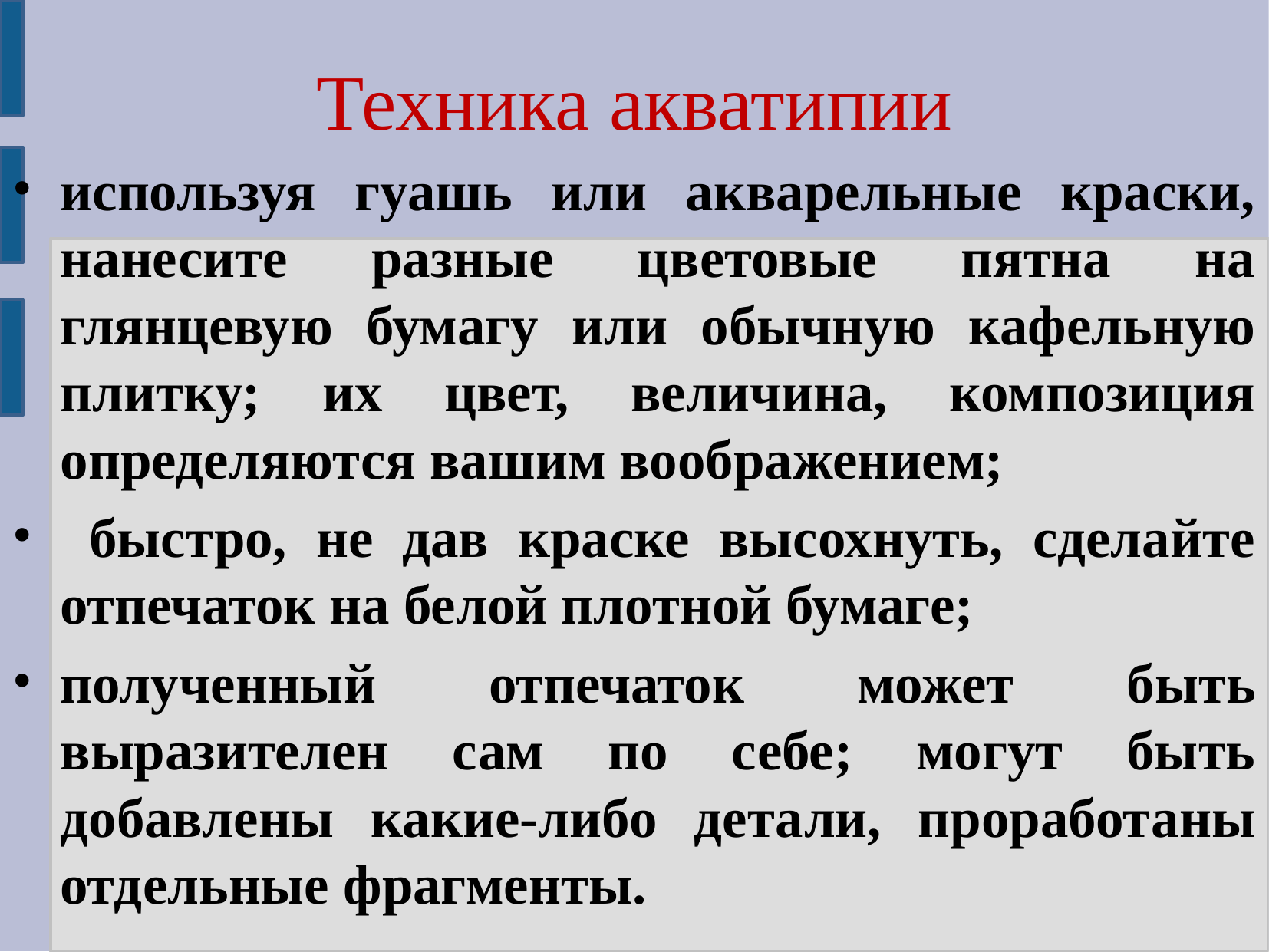

Техника акватипии
используя гуашь или акварельные краски, нанесите разные цветовые пятна на глянцевую бумагу или обычную кафельную плитку; их цвет, величина, композиция определяются вашим воображением;
 быстро, не дав краске высохнуть, сделайте отпечаток на белой плотной бумаге;
полученный отпечаток может быть выразителен сам по себе; могут быть добавлены какие-либо детали, проработаны отдельные фрагменты.